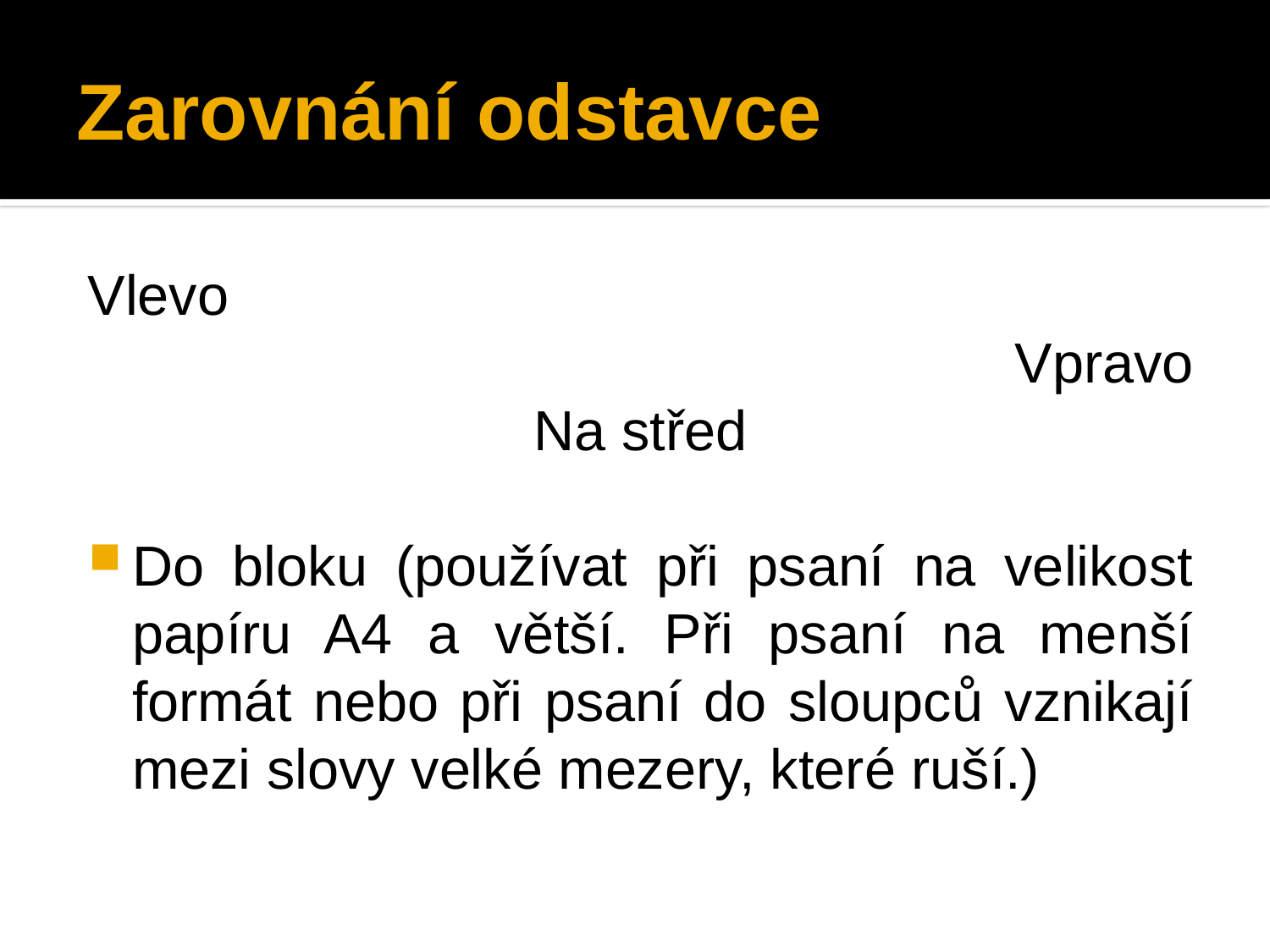

# Zarovnání odstavce
Vlevo
Vpravo
Na střed

Do bloku (používat při psaní na velikost papíru A4 a větší. Při psaní na menší formát nebo při psaní do sloupců vznikají mezi slovy velké mezery, které ruší.)